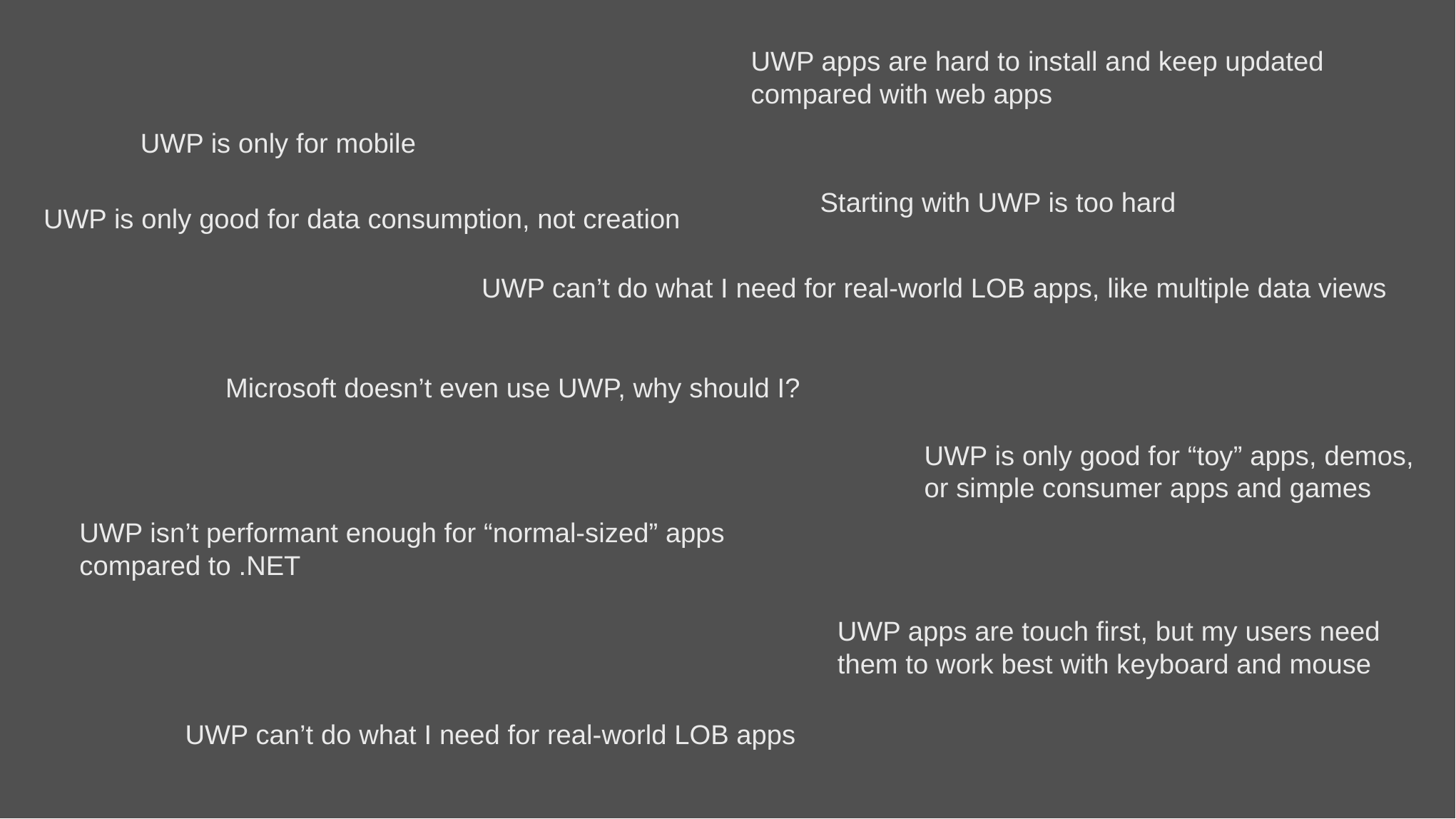

UWP apps are hard to install and keep updated
compared with web apps
UWP is only for mobile
Starting with UWP is too hard
UWP is only good for data consumption, not creation
UWP can’t do what I need for real-world LOB apps, like multiple data views
Microsoft doesn’t even use UWP, why should I?
UWP is only good for “toy” apps, demos,
or simple consumer apps and games
UWP isn’t performant enough for “normal-sized” apps
compared to .NET
UWP apps are touch first, but my users need
them to work best with keyboard and mouse
UWP can’t do what I need for real-world LOB apps